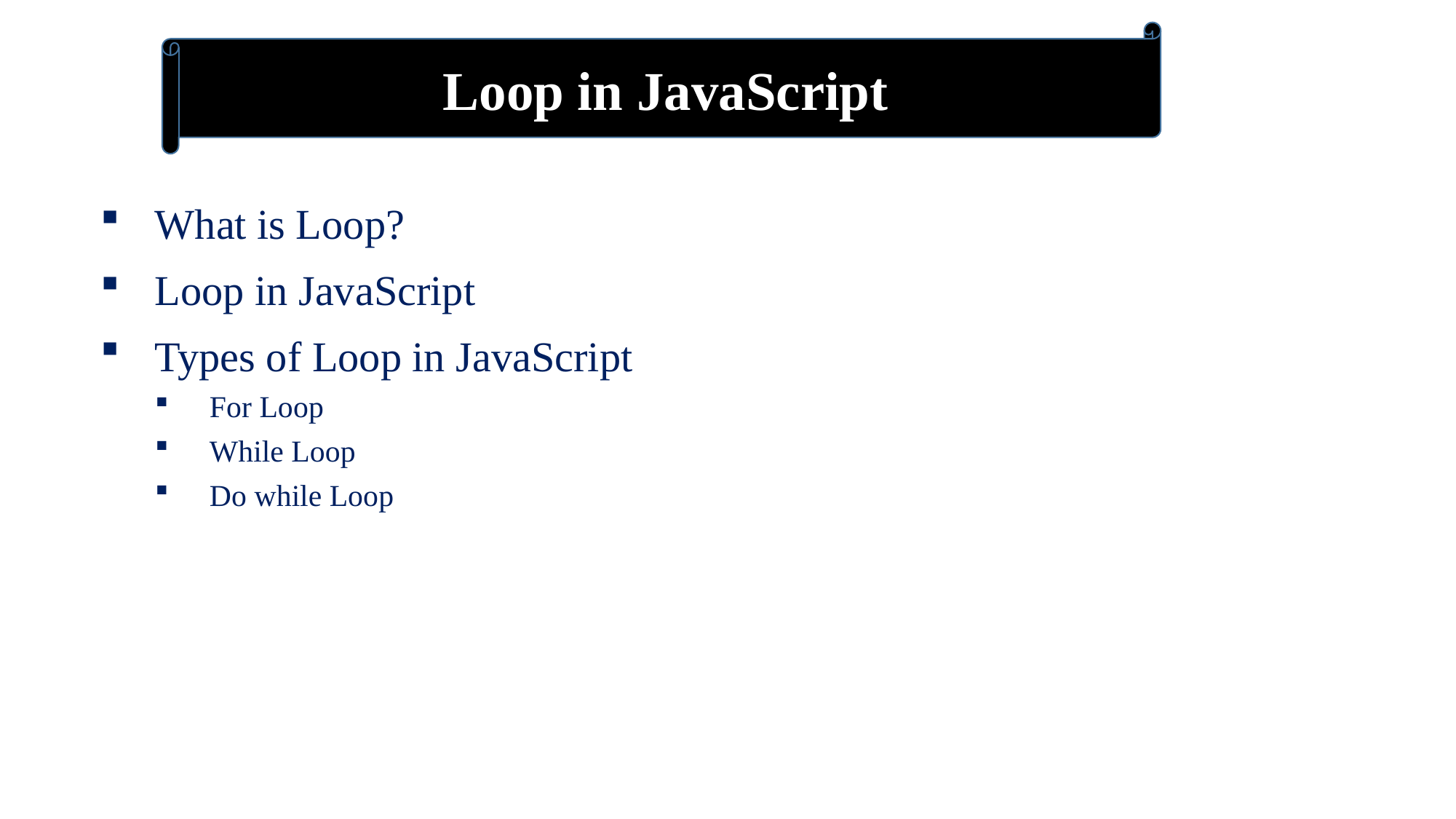

Loop in JavaScript
What is Loop?
Loop in JavaScript
Types of Loop in JavaScript
For Loop
While Loop
Do while Loop